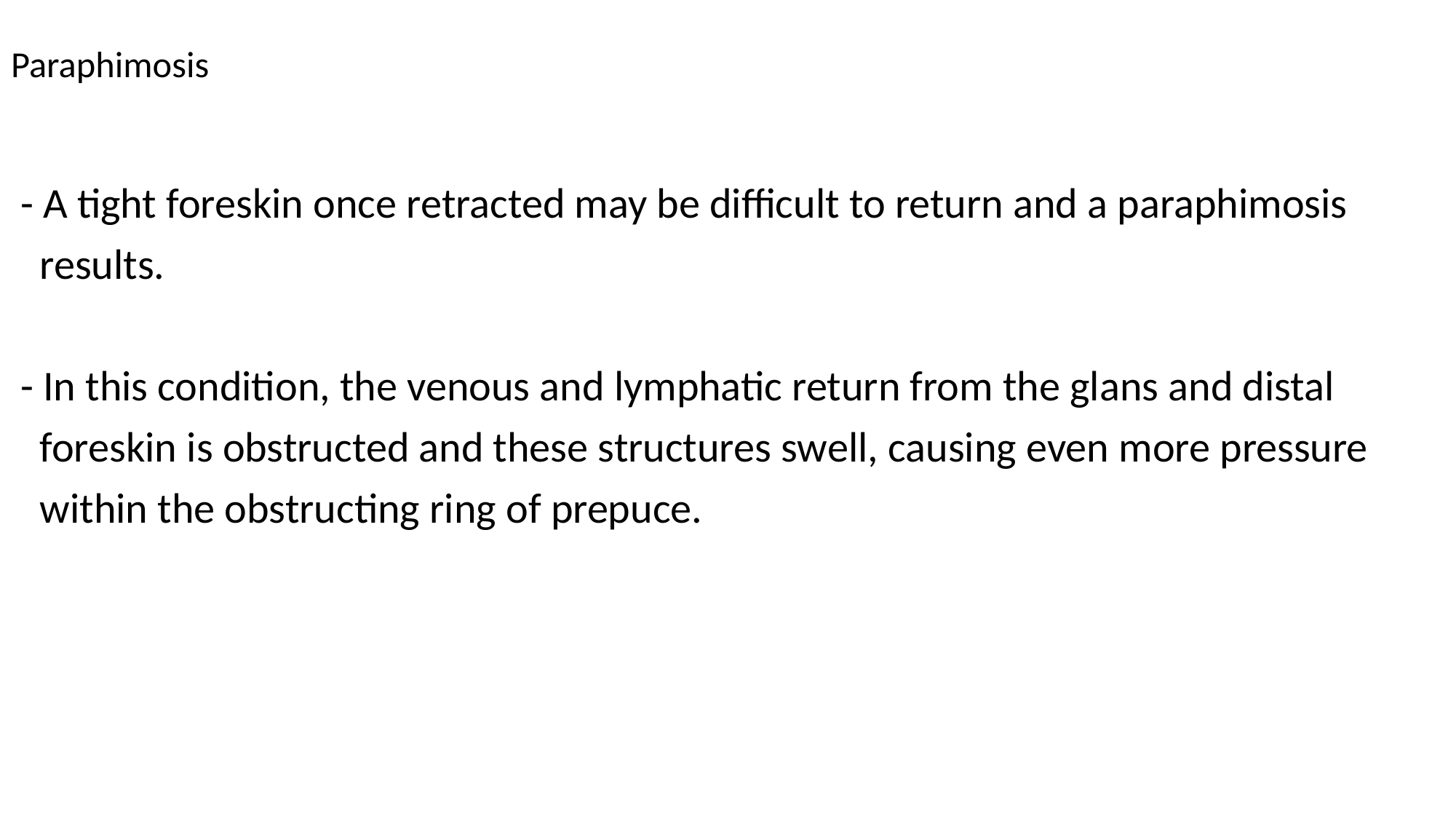

# Paraphimosis

 - A tight foreskin once retracted may be difficult to return and a paraphimosis
   results.

 - In this condition, the venous and lymphatic return from the glans and distal
   foreskin is obstructed and these structures swell, causing even more pressure
   within the obstructing ring of prepuce.